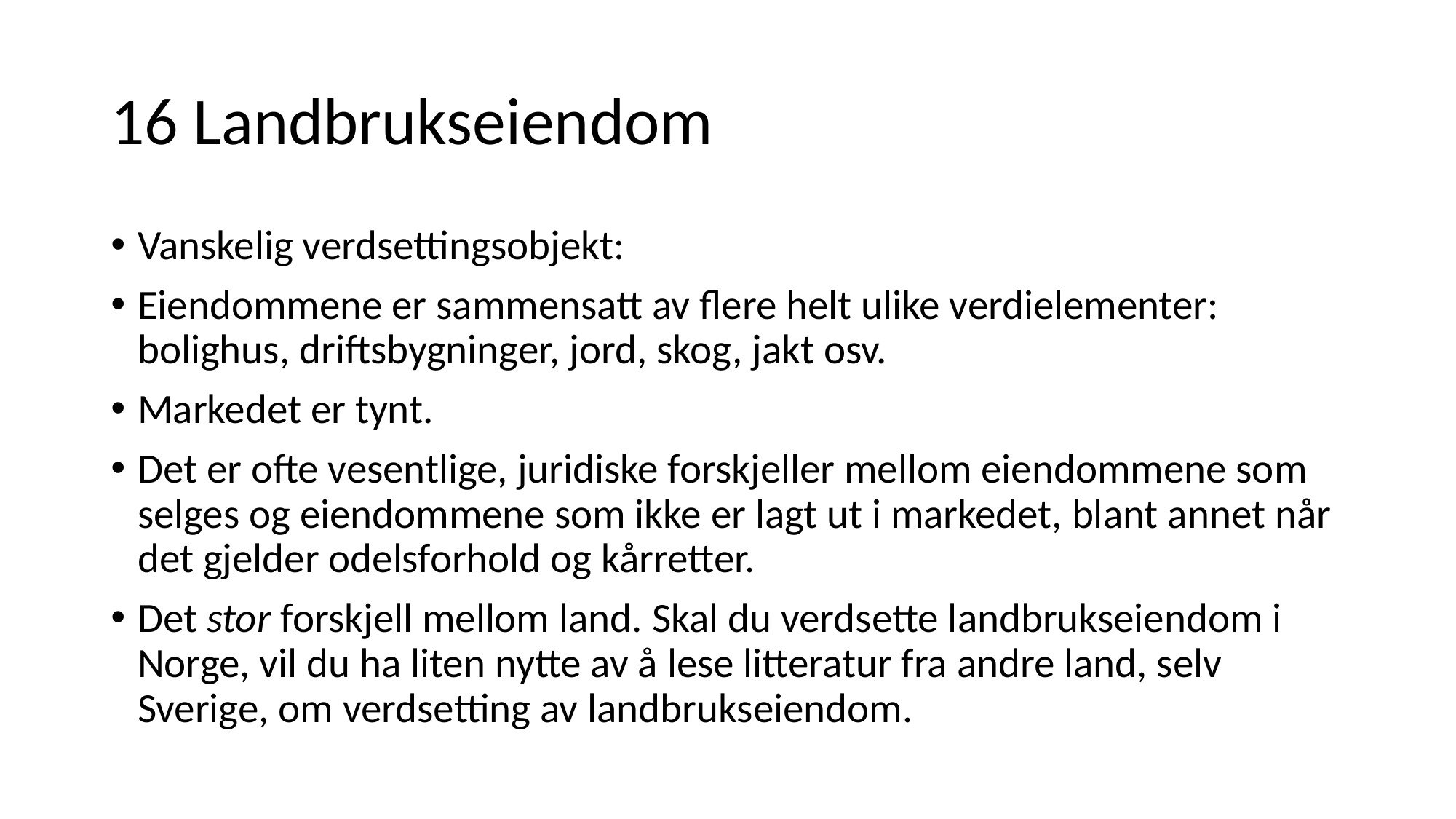

# 16 Landbrukseiendom
Vanskelig verdsettingsobjekt:
Eiendommene er sammensatt av flere helt ulike verdielementer: bolighus, driftsbygninger, jord, skog, jakt osv.
Markedet er tynt.
Det er ofte vesentlige, juridiske forskjeller mellom eiendommene som selges og eiendommene som ikke er lagt ut i markedet, blant annet når det gjelder odelsforhold og kårretter.
Det stor forskjell mellom land. Skal du verdsette landbrukseiendom i Norge, vil du ha liten nytte av å lese litteratur fra andre land, selv Sverige, om verdsetting av landbrukseiendom.